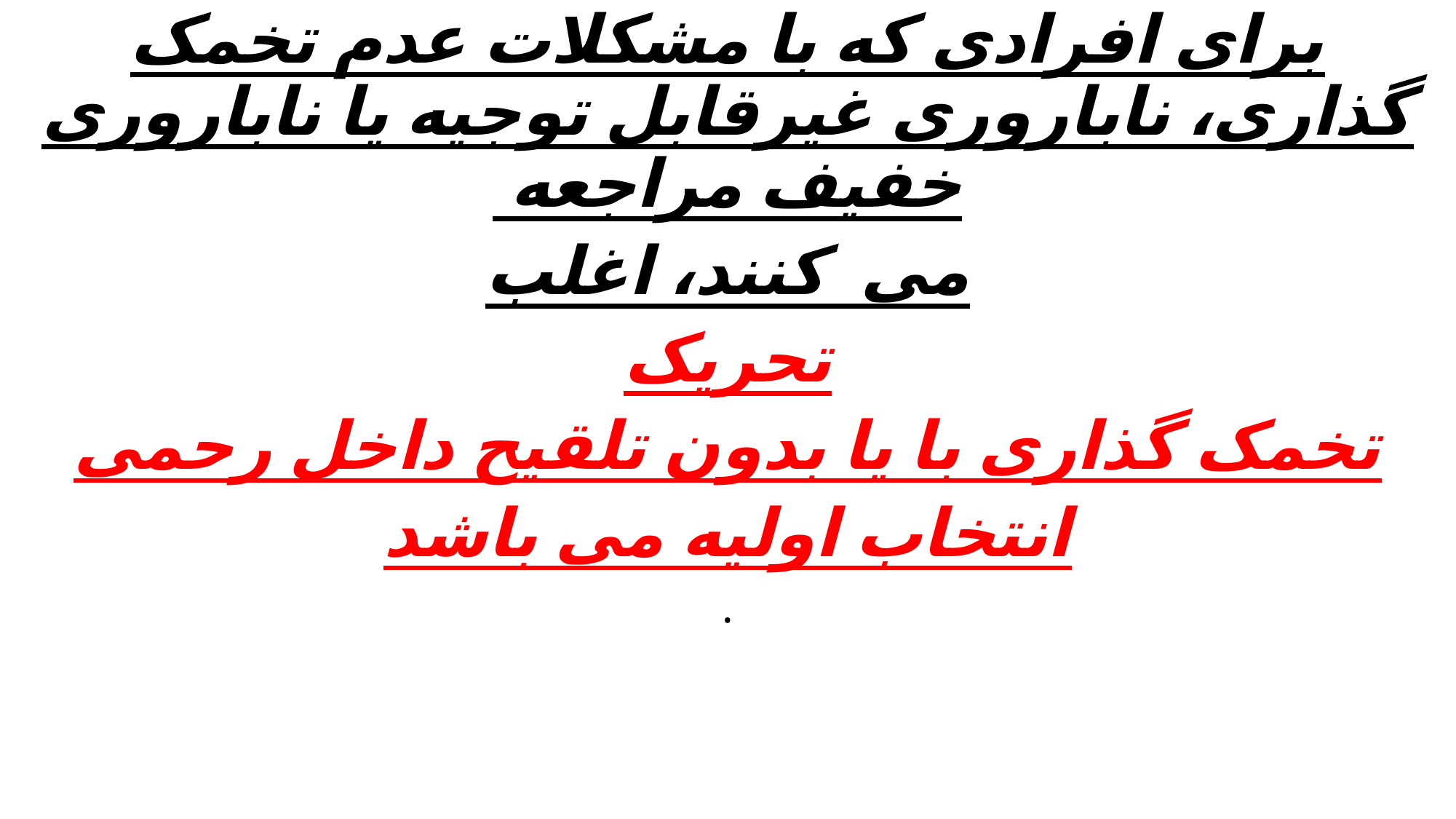

برای افرادی که با مشکلات عدم تخمک گذاری، ناباروری غیرقابل توجیه یا ناباروری خفیف مراجعه
می  کنند، اغلب
تحریک
تخمک گذاری با یا بدون تلقیح داخل رحمی
انتخاب اولیه می باشد
.